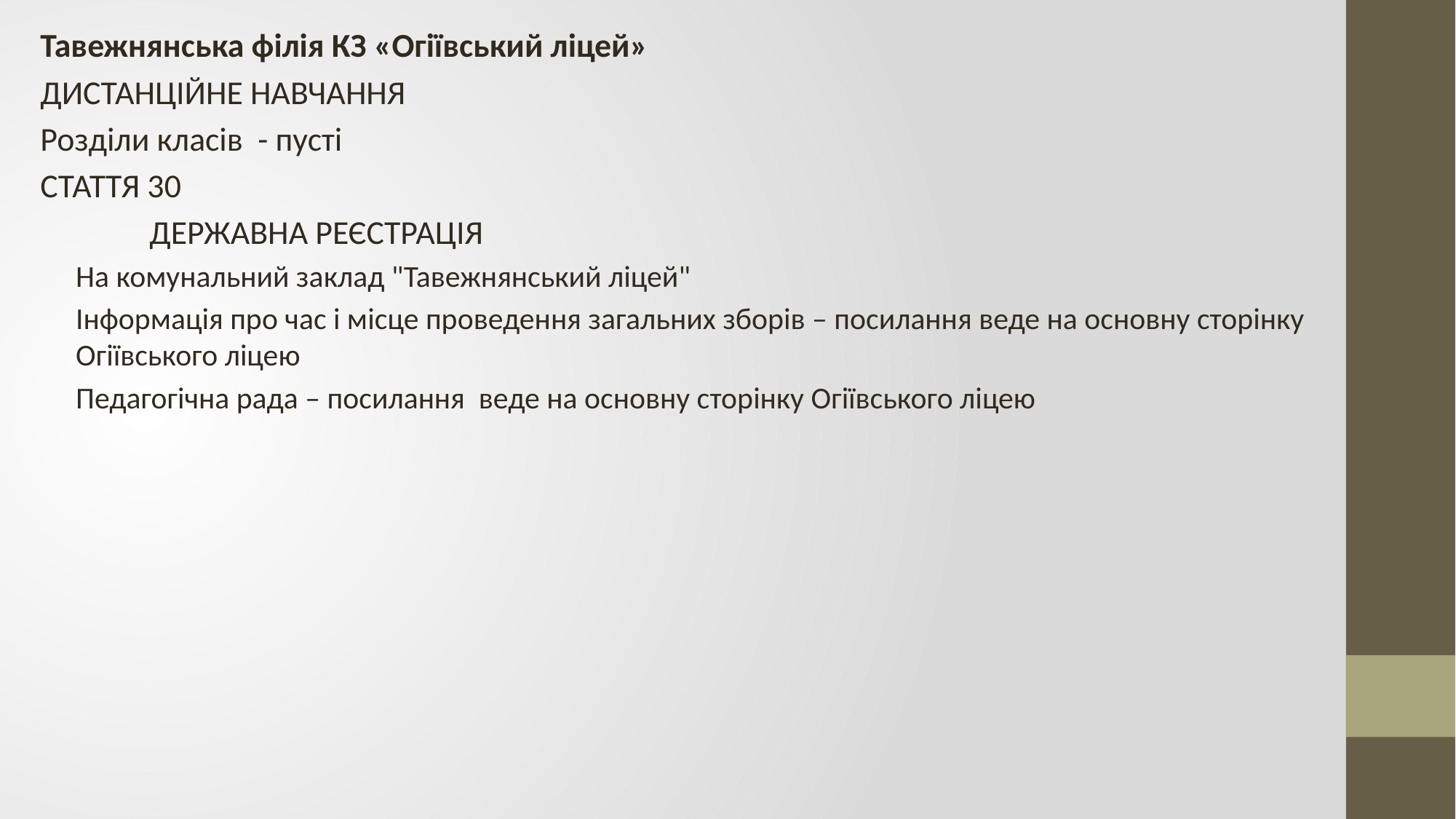

Тавежнянська філія КЗ «Огіївський ліцей»
ДИСТАНЦІЙНЕ НАВЧАННЯ
Розділи класів  - пусті
СТАТТЯ 30
	ДЕРЖАВНА РЕЄСТРАЦІЯ
На комунальний заклад "Тавежнянський ліцей"
Інформація про час і місце проведення загальних зборів – посилання веде на основну сторінку Огіївського ліцею
Педагогічна рада – посилання  веде на основну сторінку Огіївського ліцею